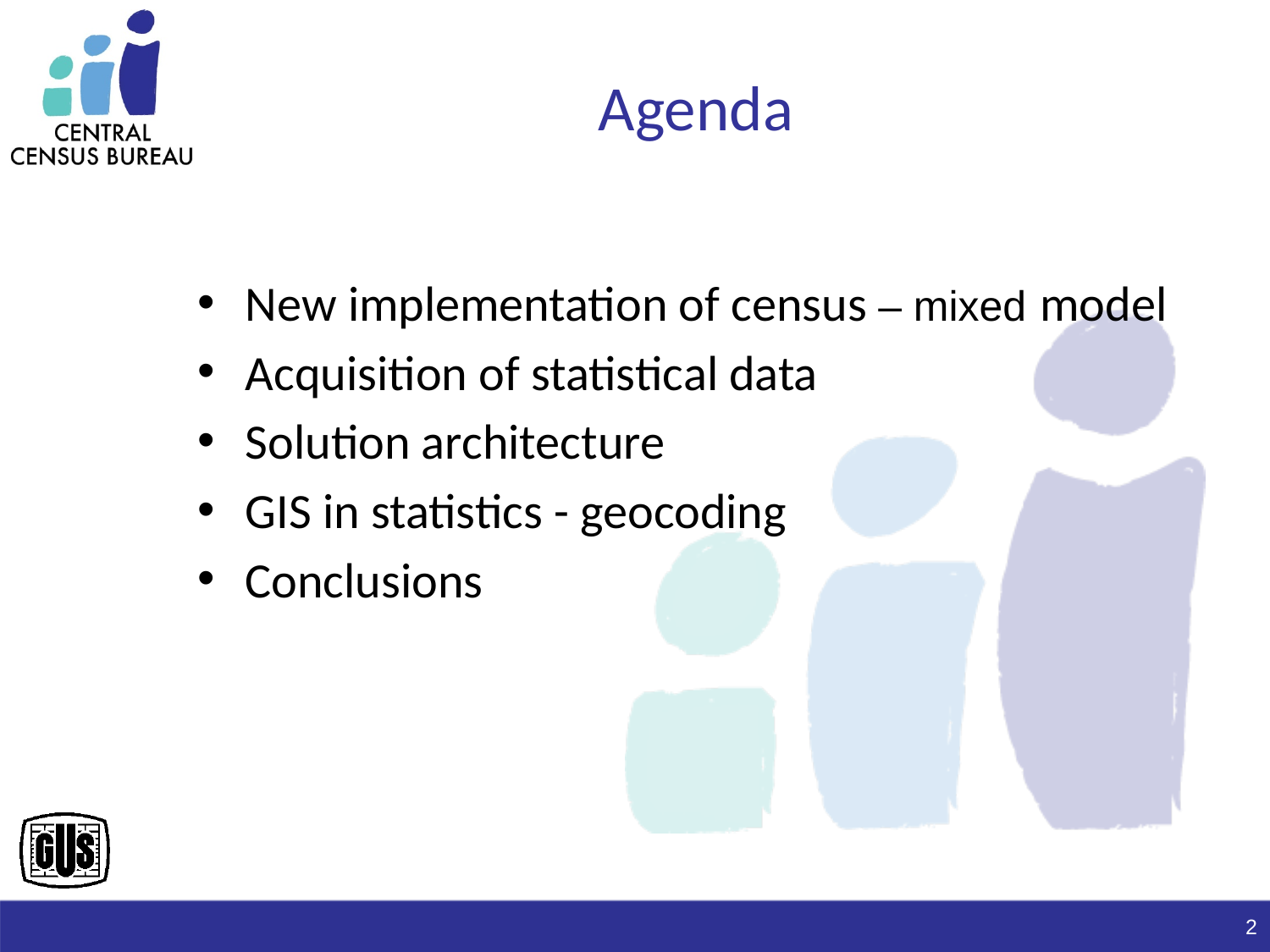

# Agenda

New implementation of census – mixed model
Acquisition of statistical data
Solution architecture
GIS in statistics - geocoding
Conclusions
2